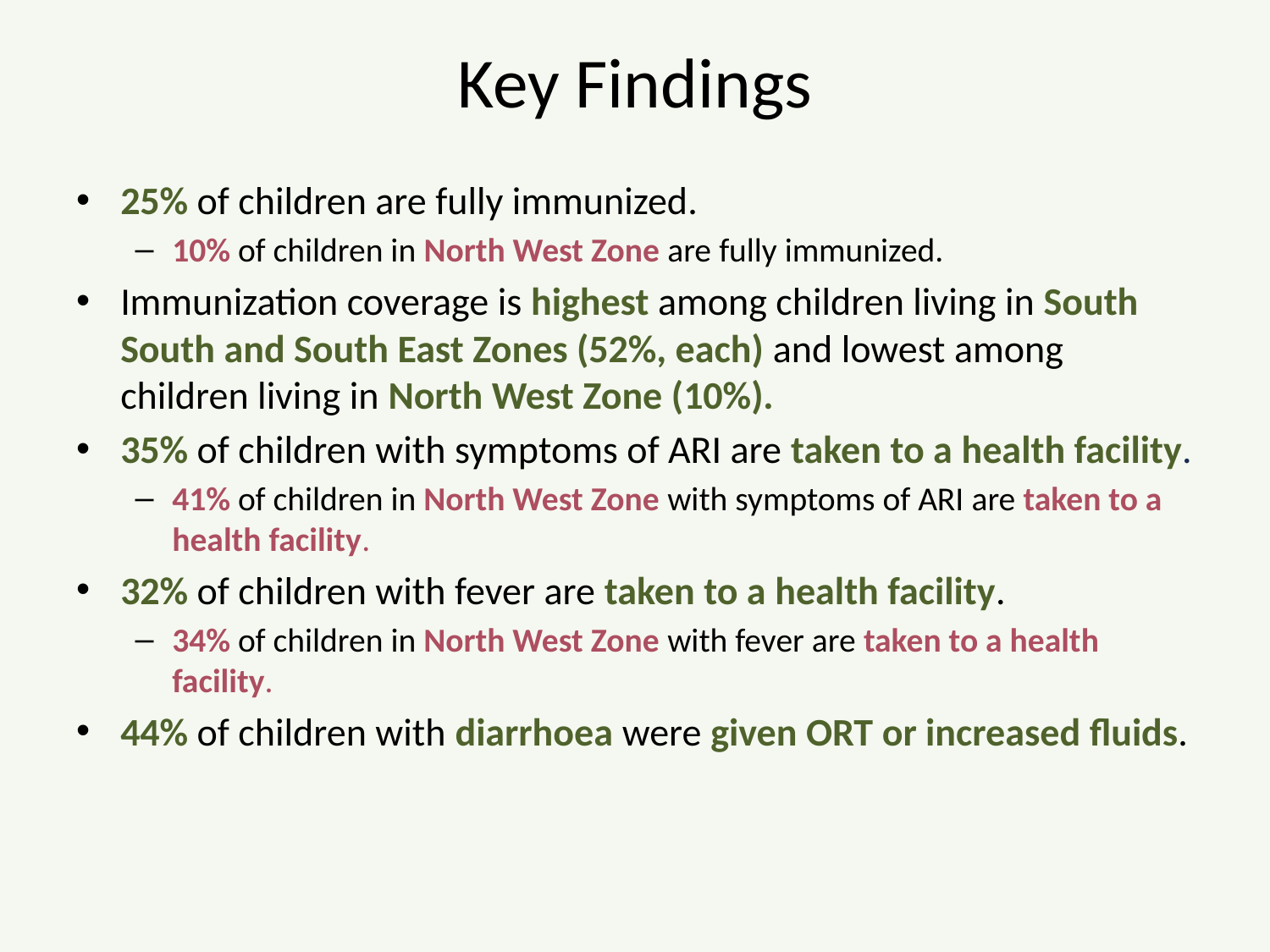

# Key Findings
25% of children are fully immunized.
10% of children in North West Zone are fully immunized.
Immunization coverage is highest among children living in South South and South East Zones (52%, each) and lowest among children living in North West Zone (10%).
35% of children with symptoms of ARI are taken to a health facility.
41% of children in North West Zone with symptoms of ARI are taken to a health facility.
32% of children with fever are taken to a health facility.
34% of children in North West Zone with fever are taken to a health facility.
44% of children with diarrhoea were given ORT or increased fluids.